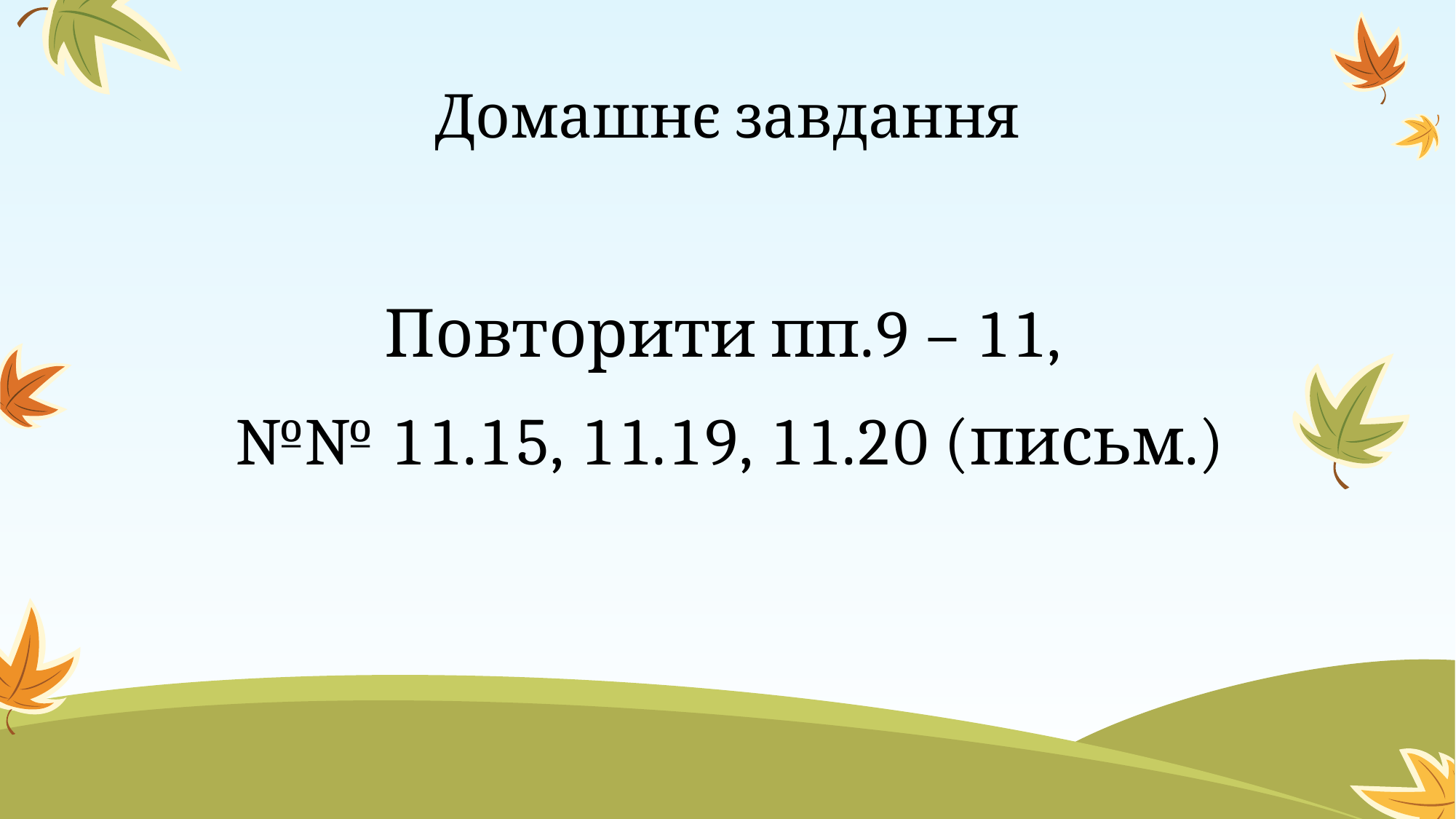

# Домашнє завдання

Повторити пп.9 – 11,
№№ 11.15, 11.19, 11.20 (письм.)